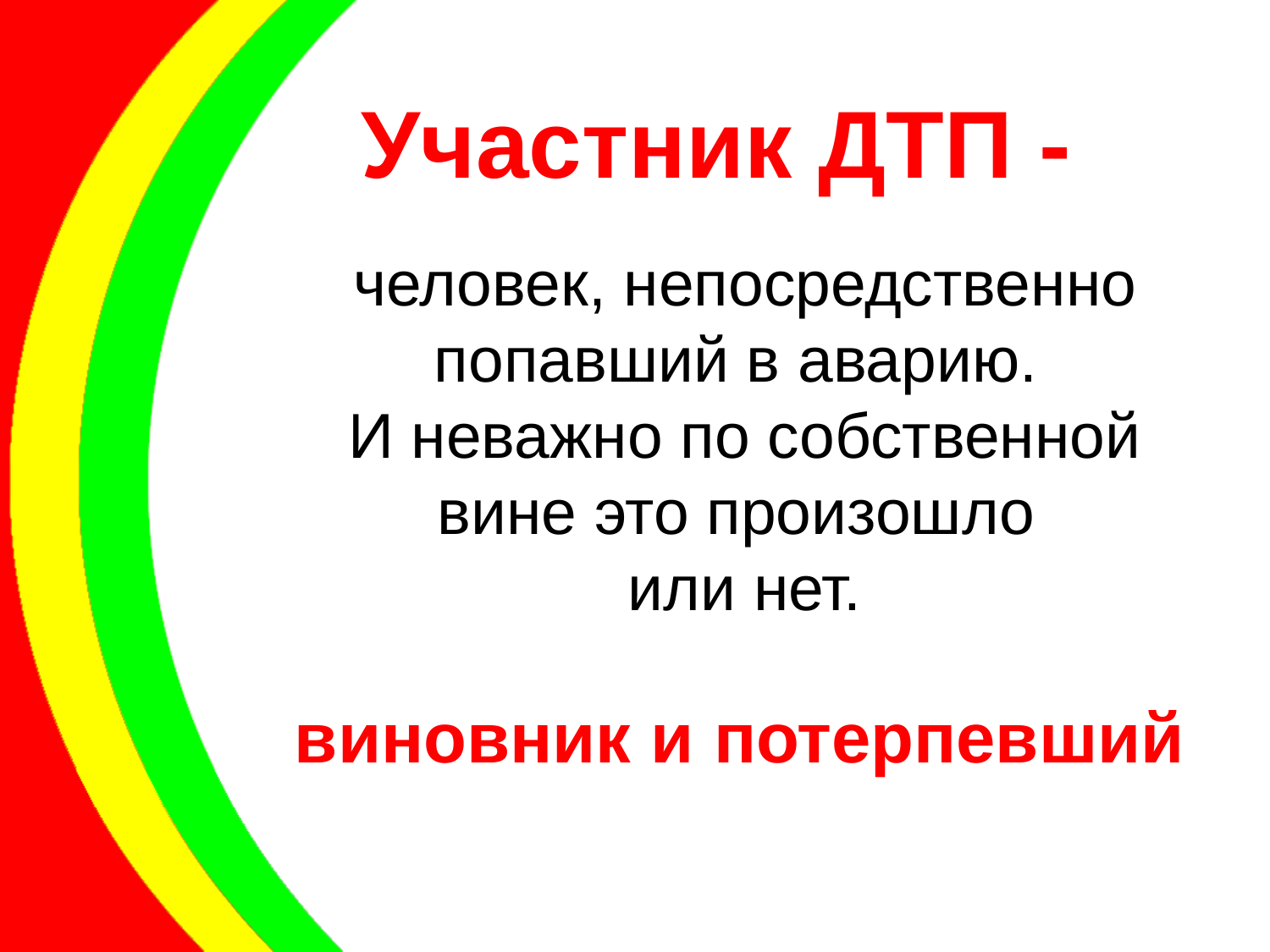

Участник ДТП -
человек, непосредственно попавший в аварию.
И неважно по собственной вине это произошло
или нет.
виновник и потерпевший